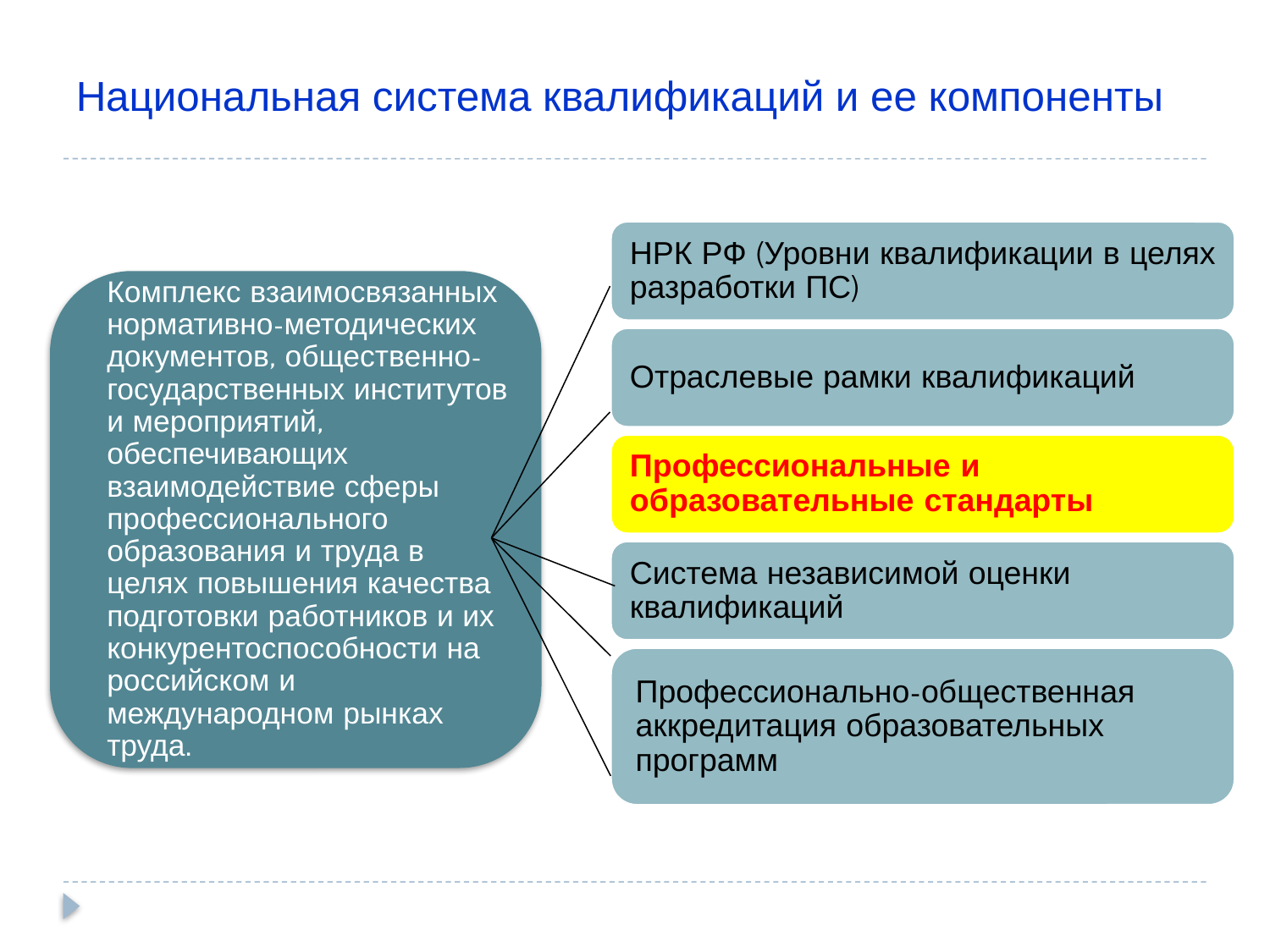

# Национальная система квалификаций и ее компоненты
НРК РФ (Уровни квалификации в целях разработки ПС)
Отраслевые рамки квалификаций
Профессиональные и образовательные стандарты
Система независимой оценки  квалификаций
Профессионально-общественная аккредитация образовательных программ
Комплекс взаимосвязанных нормативно-методических документов, общественно-государственных институтов и мероприятий, обеспечивающих взаимодействие сферы профессионального образования и труда в целях повышения качества подготовки работников и их конкурентоспособности на российском и международном рынках труда.